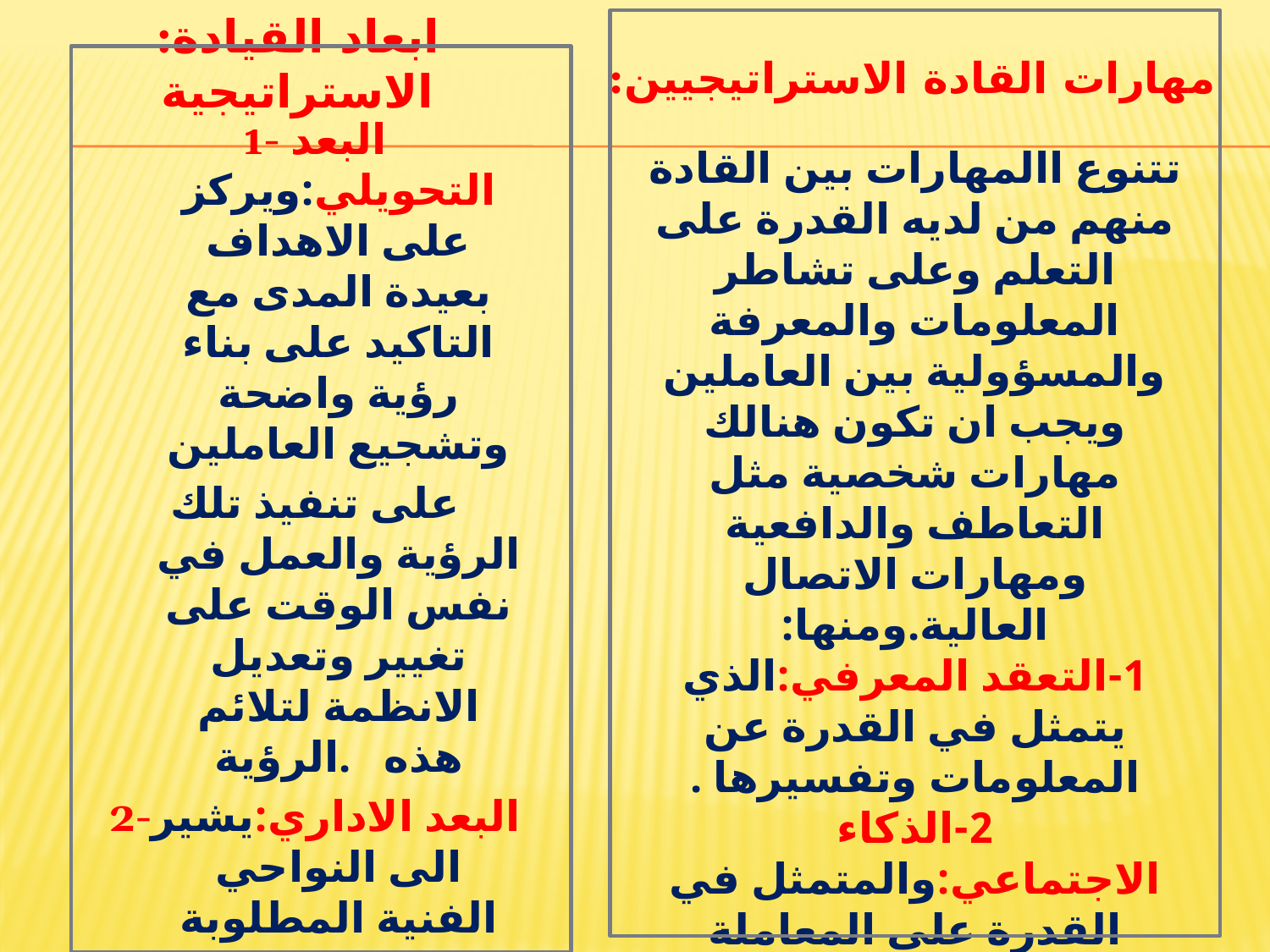

:ابعاد القيادة الاستراتيجية

# :مهارات القادة الاستراتيجيين

1- البعد التحويلي:ويركز على الاهداف بعيدة المدى مع التاكيد على بناء رؤية واضحة وتشجيع العاملين
على تنفيذ تلك الرؤية والعمل في نفس الوقت على تغيير وتعديل الانظمة لتلائم هذه   .الرؤية
2-البعد الاداري:يشير الى النواحي الفنية المطلوبة للادارة فليس بالتحفيز تنجز الاعمال وانما يحتاج ذلك الى القدرة على التخطيط والتنطيم والرقابة ووضع الميزانية بما يسهم في .تحقيق الاهداف
تتنوع االمهارات بين القادة منهم من لديه القدرة على التعلم وعلى تشاطر المعلومات والمعرفة والمسؤولية بين العاملين ويجب ان تكون هنالك مهارات شخصية مثل التعاطف والدافعية ومهارات الاتصال العالية.ومنها:
1-التعقد المعرفي:الذي يتمثل في القدرة عن المعلومات وتفسيرها .
2-الذكاء الاجتماعي:والمتمثل في القدرة على المعاملة والتميز بين الافراد الاخرين وبخاصة حالتهم المزاجية وطبائعهم ونواياهم ودوافعهم.
3-التعقد السلوكي:الذي يشير الى الموهبة في تحديد دور القيادة الصحيح في الحالة الصحيحة وفي الوقت الملائم.